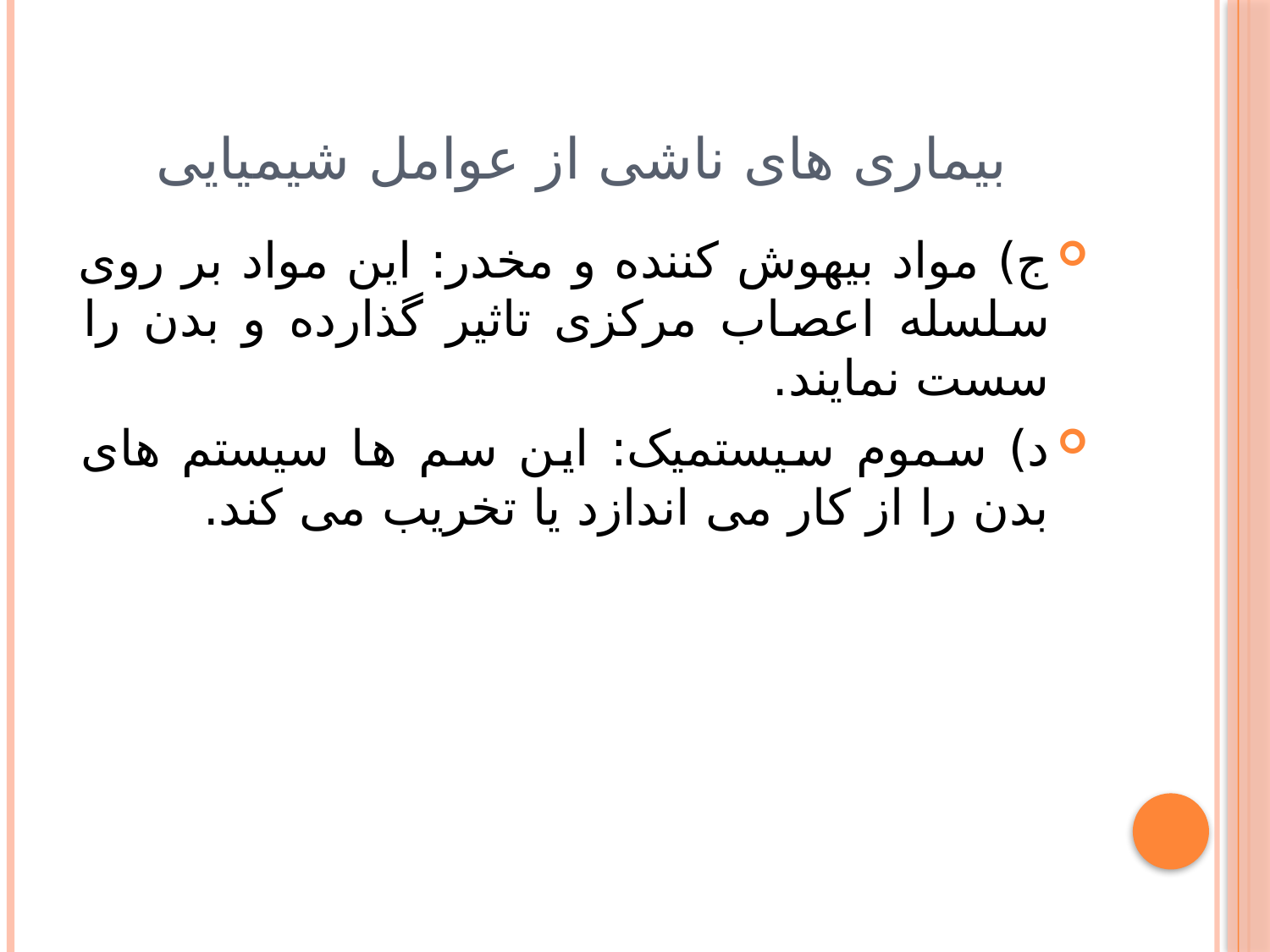

# بیماری های ناشی از عوامل شیمیایی
ج) مواد بیهوش کننده و مخدر: این مواد بر روی سلسله اعصاب مرکزی تاثیر گذارده و بدن را سست نمایند.
د) سموم سیستمیک: این سم ها سیستم های بدن را از کار می اندازد یا تخریب می کند.